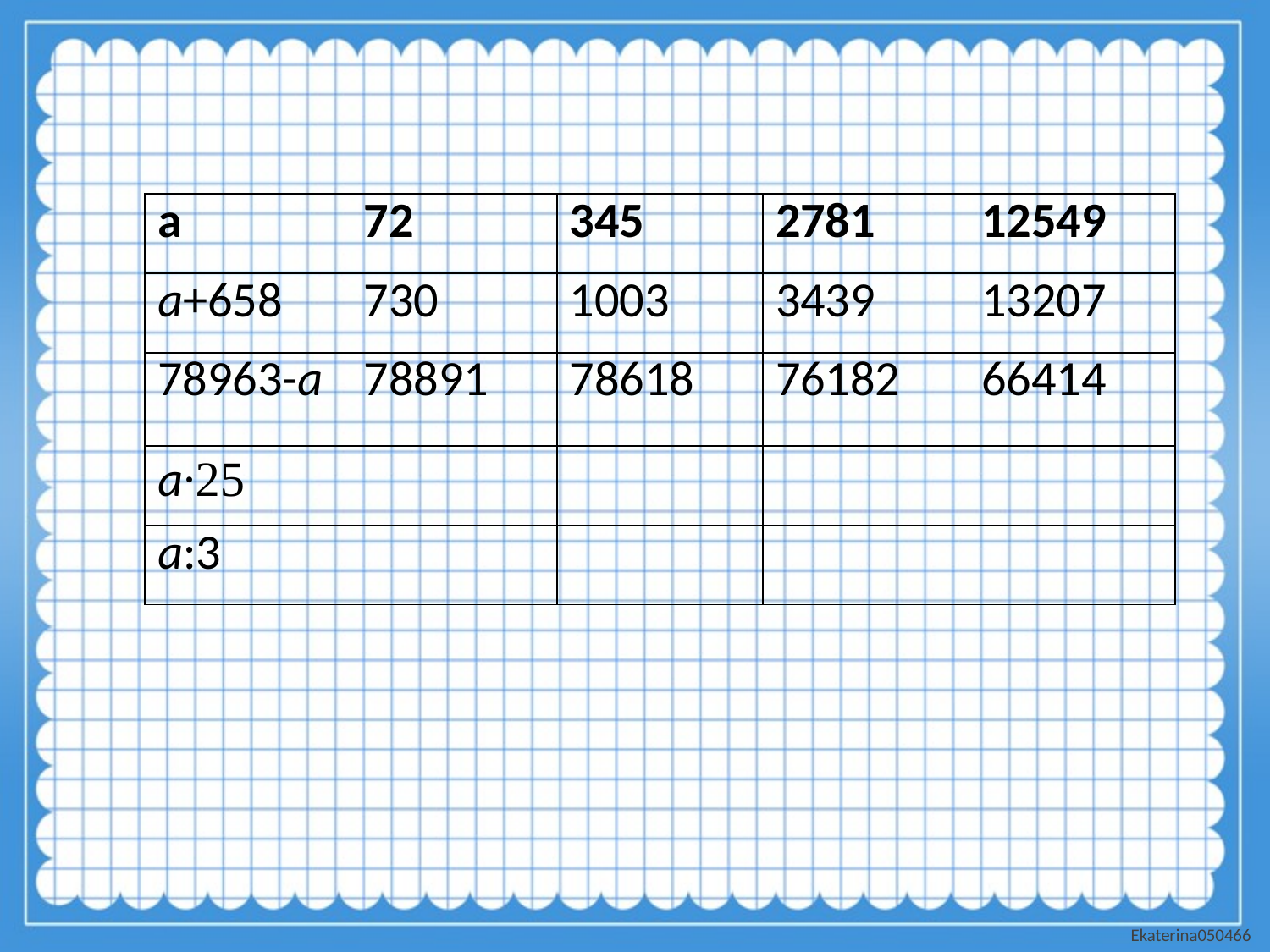

| а | 72 | 345 | 2781 | 12549 |
| --- | --- | --- | --- | --- |
| а+658 | 730 | 1003 | 3439 | 13207 |
| 78963-а | 78891 | 78618 | 76182 | 66414 |
| а∙25 |  |  |  |  |
| а:3 |  |  |  |  |